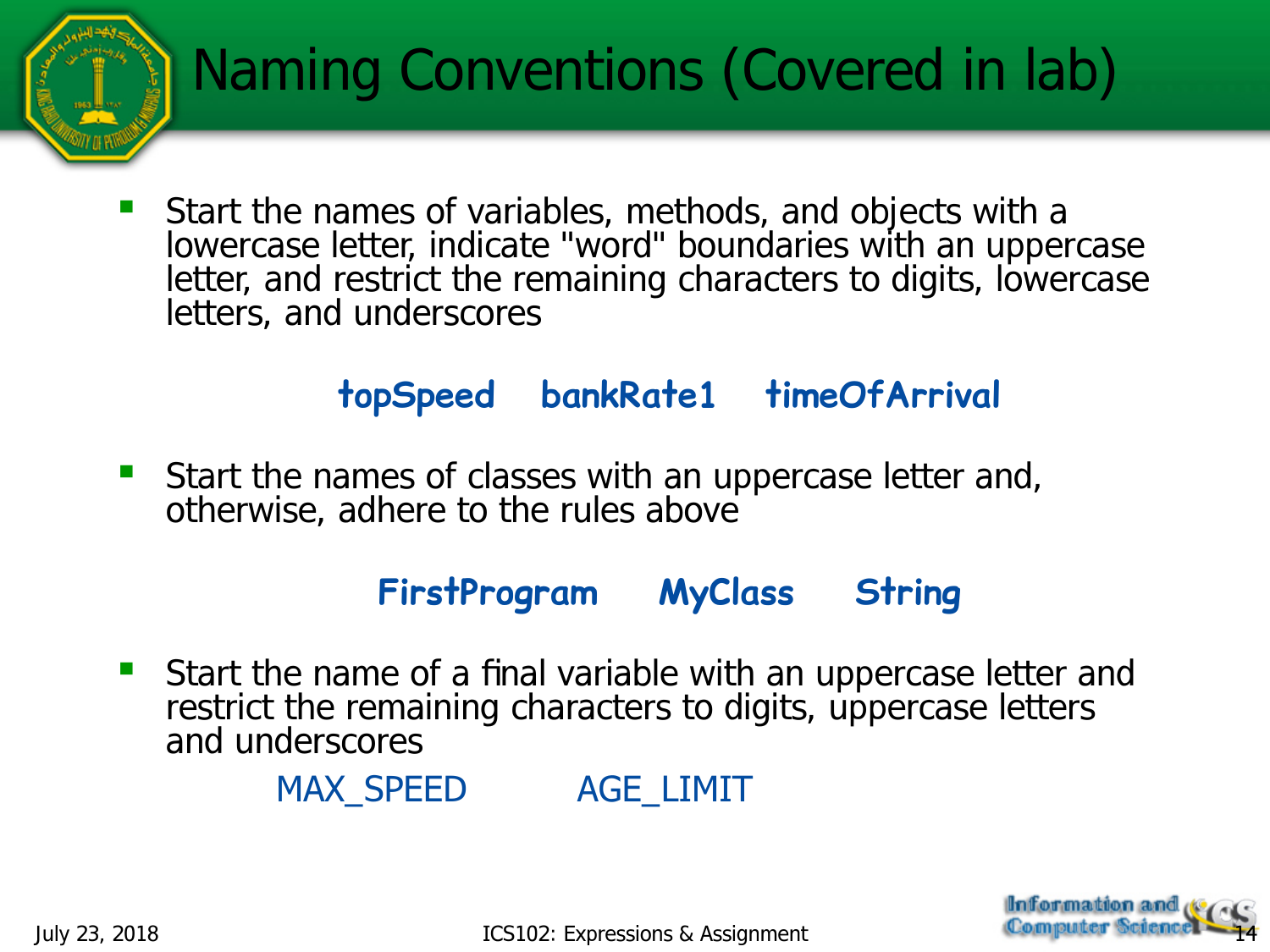

Start the names of variables, methods, and objects with a lowercase letter, indicate "word" boundaries with an uppercase letter, and restrict the remaining characters to digits, lowercase letters, and underscores

topSpeed   bankRate1   timeOfArrival

Start the names of classes with an uppercase letter and, otherwise, adhere to the rules above

FirstProgram    MyClass    String

Start the name of a final variable with an uppercase letter and restrict the remaining characters to digits, uppercase letters and underscores
            MAX_SPEED          AGE_LIMIT

Naming Conventions (Covered in lab)
July 23, 2018
ICS102: Expressions & Assignment
14